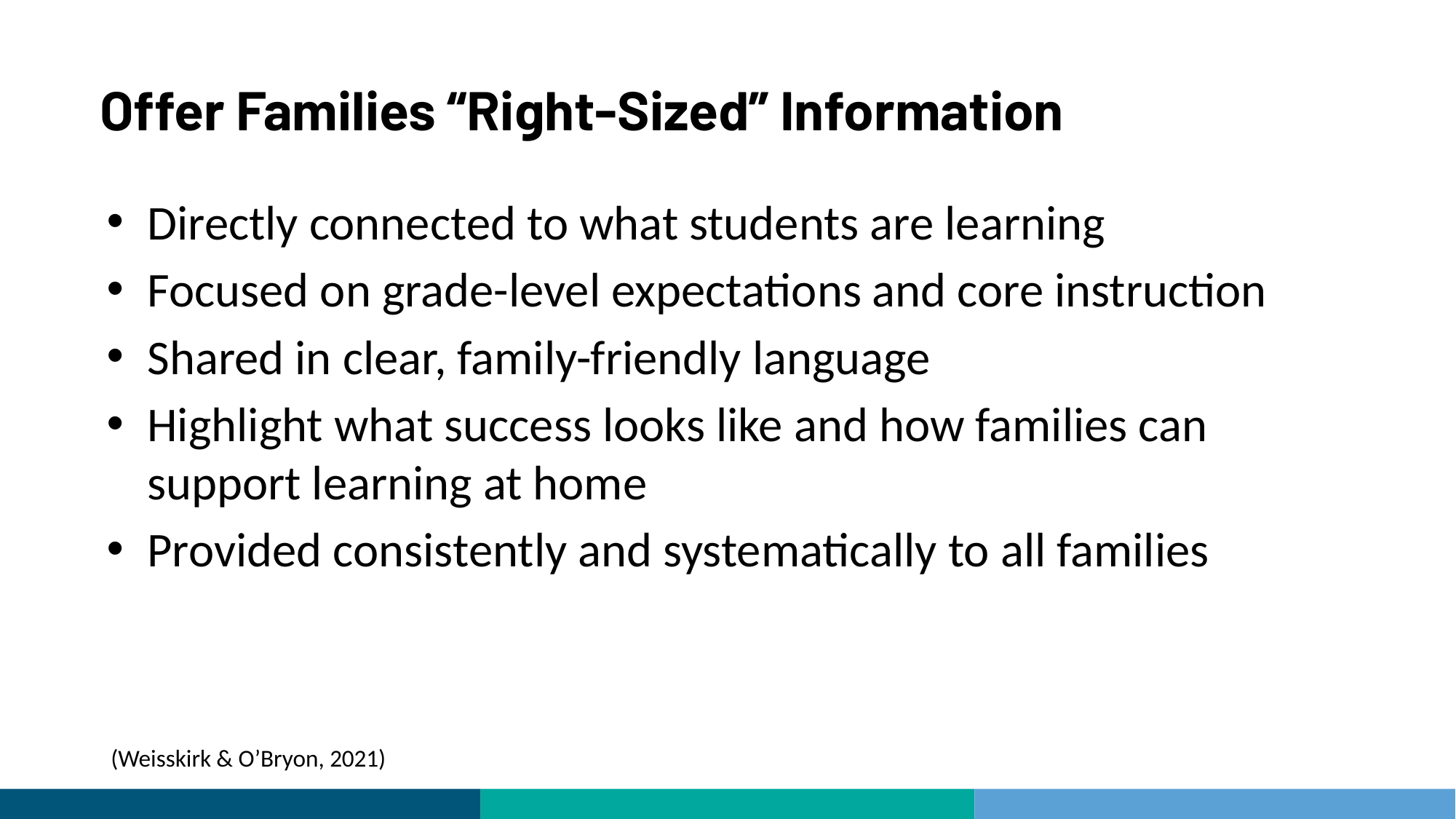

# Offer Families “Right-Sized” Information
Directly connected to what students are learning
Focused on grade-level expectations and core instruction
Shared in clear, family-friendly language
Highlight what success looks like and how families can support learning at home
Provided consistently and systematically to all families
(Weisskirk & O’Bryon, 2021)